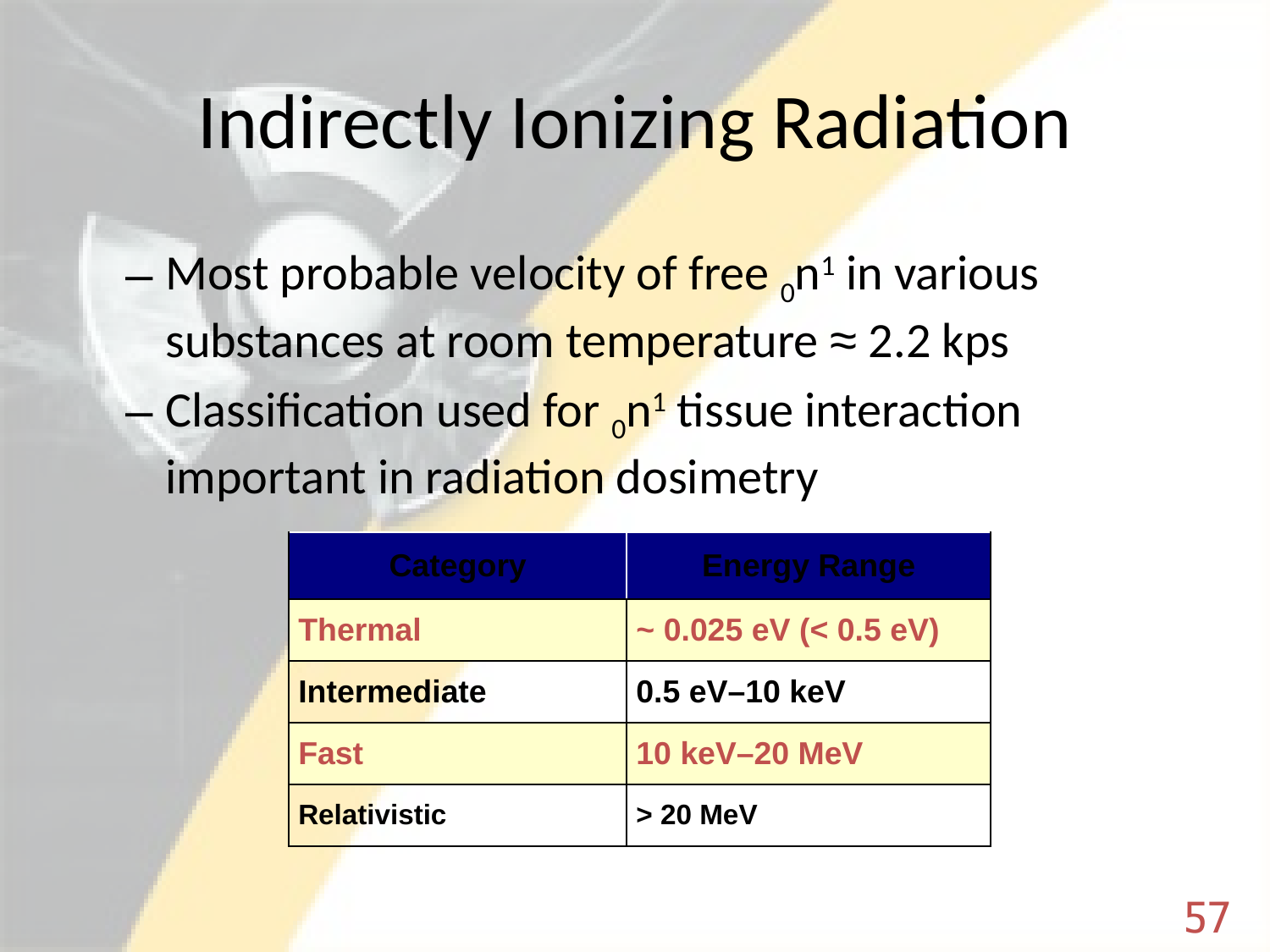

# Indirectly Ionizing Radiation
Most probable velocity of free 0n1 in various substances at room temperature ≈ 2.2 kps
Classification used for 0n1 tissue interaction important in radiation dosimetry
| Category | Energy Range |
| --- | --- |
| Thermal | ~ 0.025 eV (< 0.5 eV) |
| Intermediate | 0.5 eV–10 keV |
| Fast | 10 keV–20 MeV |
| Relativistic | > 20 MeV |